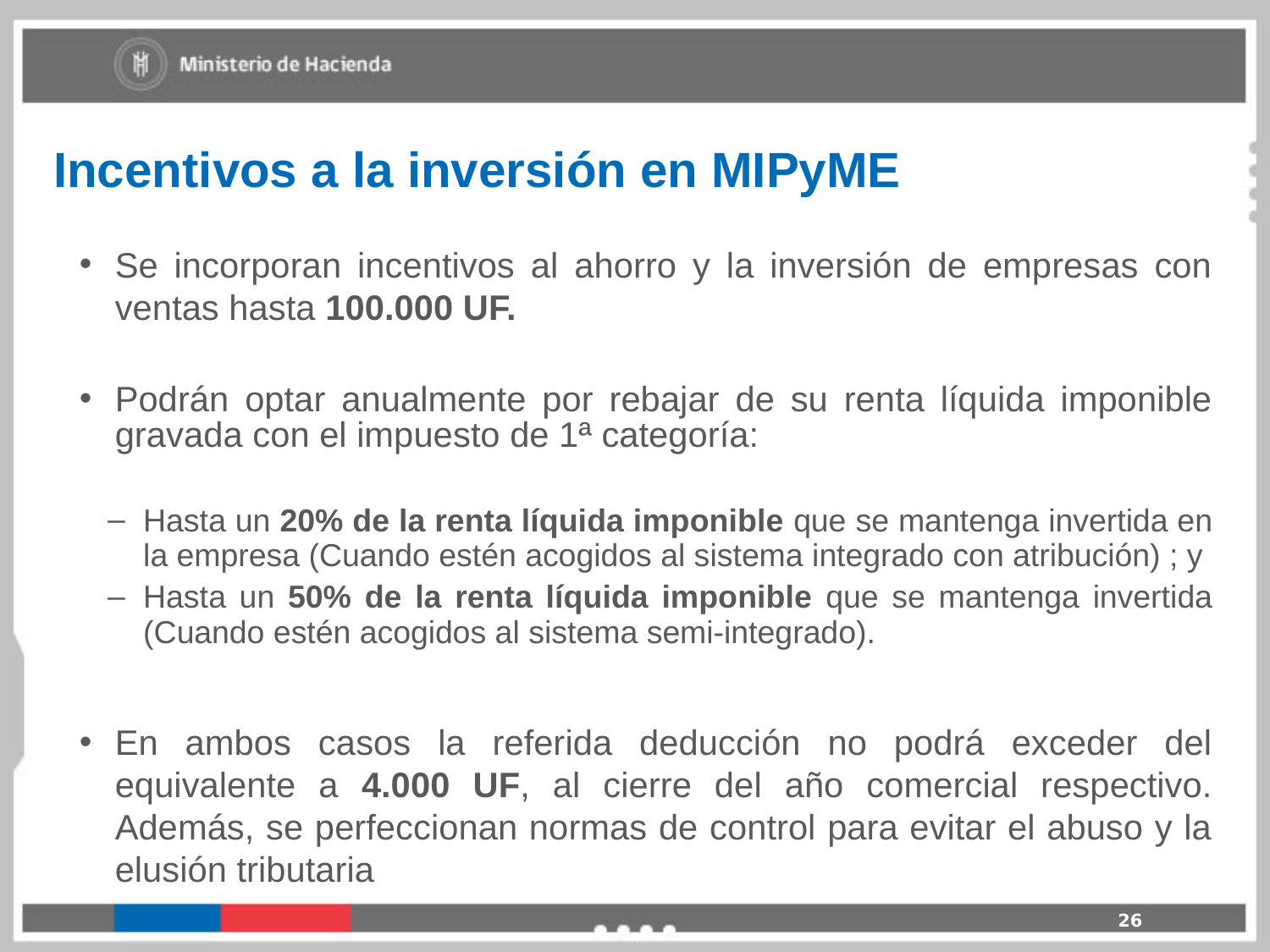

Incentivos a la inversión en MIPyME
Se incorporan incentivos al ahorro y la inversión de empresas con ventas hasta 100.000 UF.

Podrán optar anualmente por rebajar de su renta líquida imponible gravada con el impuesto de 1ª categoría:

Hasta un 20% de la renta líquida imponible que se mantenga invertida en la empresa (Cuando estén acogidos al sistema integrado con atribución) ; y
Hasta un 50% de la renta líquida imponible que se mantenga invertida (Cuando estén acogidos al sistema semi-integrado).

En ambos casos la referida deducción no podrá exceder del equivalente a 4.000 UF, al cierre del año comercial respectivo. Además, se perfeccionan normas de control para evitar el abuso y la elusión tributaria

26